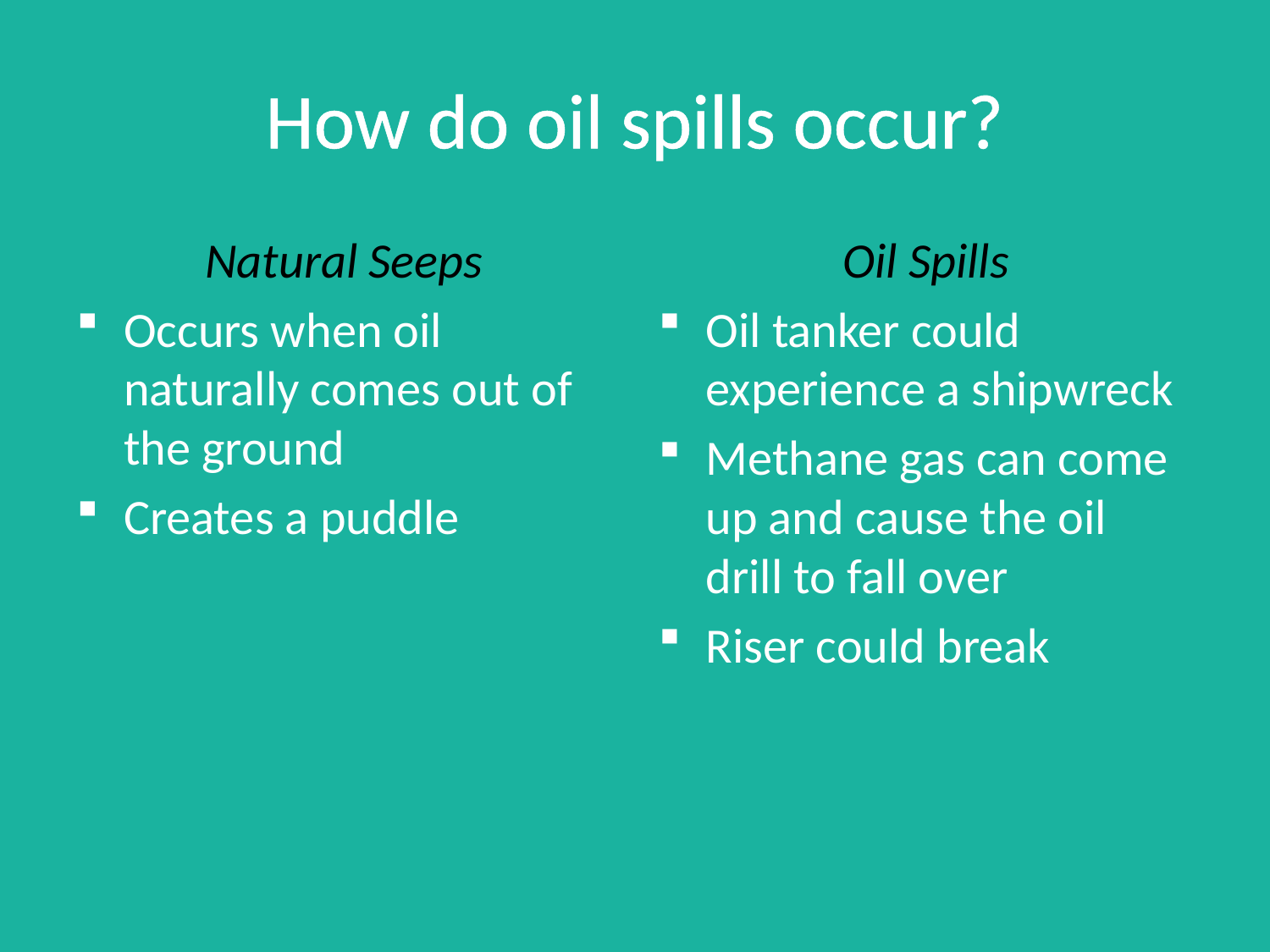

# How do oil spills occur?
Natural Seeps
Occurs when oil naturally comes out of the ground
Creates a puddle

Oil Spills
Oil tanker could experience a shipwreck
Methane gas can come up and cause the oil drill to fall over
Riser could break